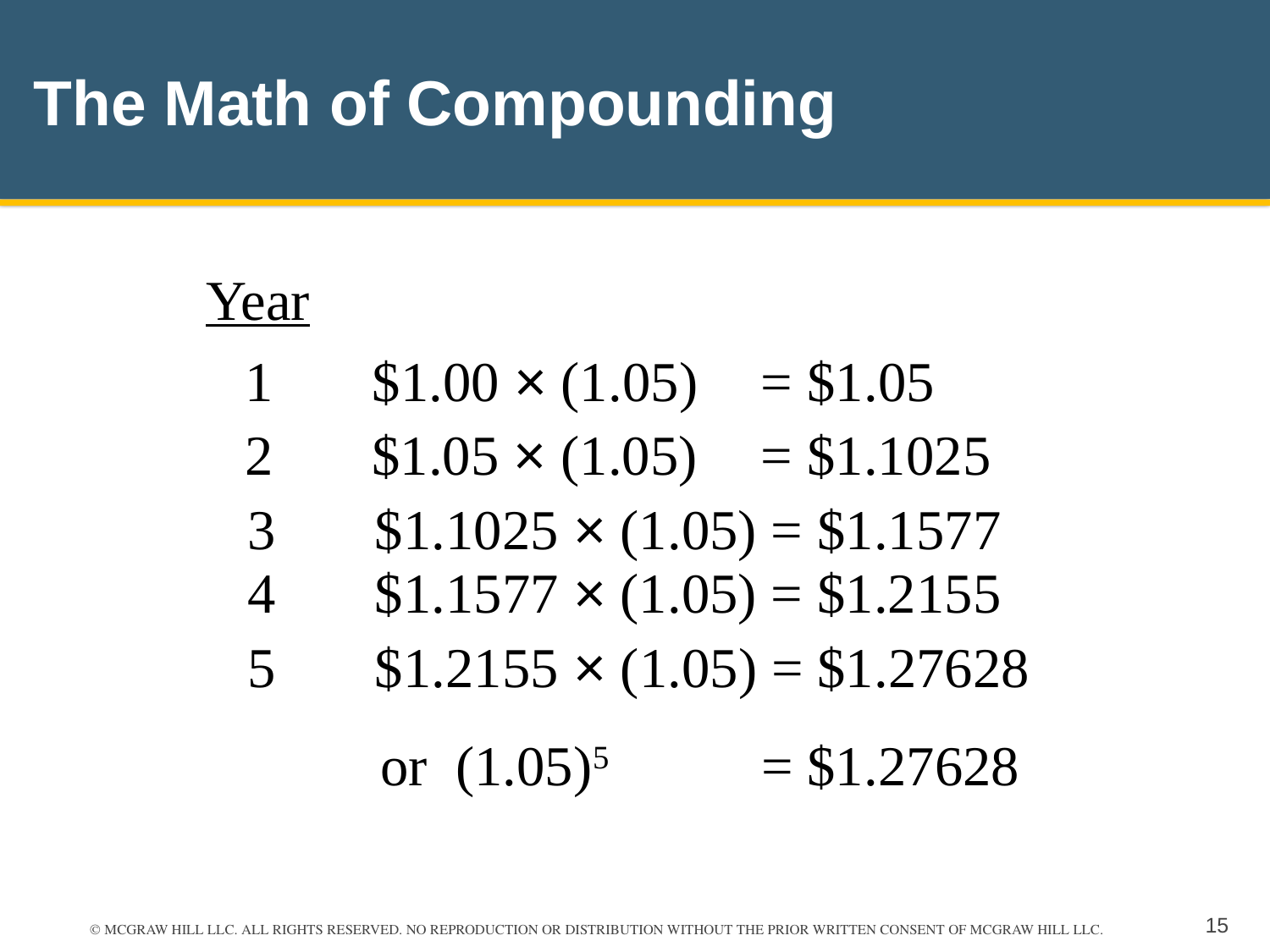

# The Math of Compounding
Year
1	$1.00 × (1.05) 	= $1.05
2	$1.05 × (1.05) 	= $1.1025
3	$1.1025 × (1.05) = $1.1577
4	$1.1577 × (1.05) = $1.2155
5	$1.2155 × (1.05) = $1.27628
or  (1.05)5		= $1.27628
© MCGRAW HILL LLC. ALL RIGHTS RESERVED. NO REPRODUCTION OR DISTRIBUTION WITHOUT THE PRIOR WRITTEN CONSENT OF MCGRAW HILL LLC.
15